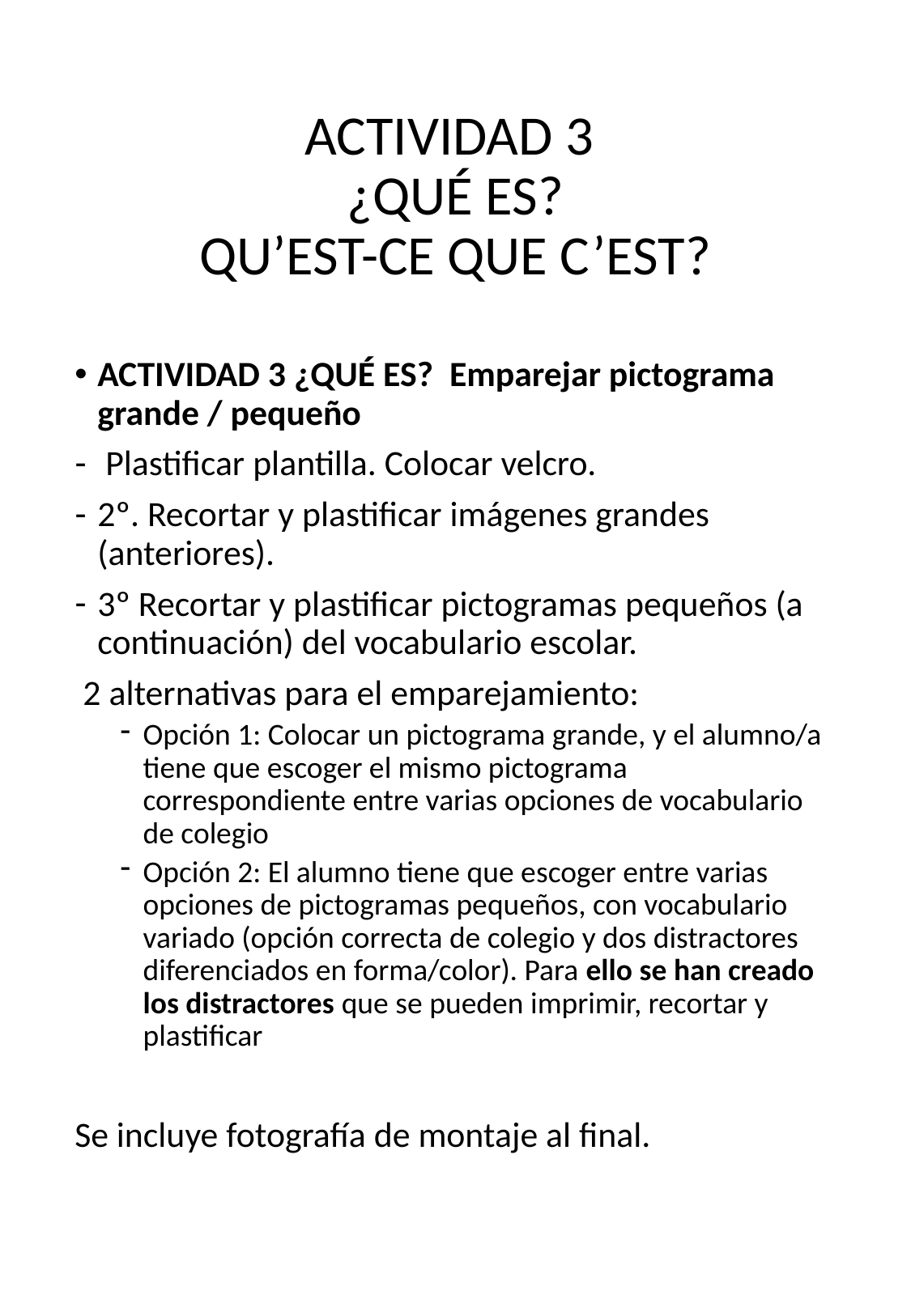

# ACTIVIDAD 3 ¿QUÉ ES? QU’EST-CE QUE C’EST?
ACTIVIDAD 3 ¿QUÉ ES?  Emparejar pictograma grande / pequeño
 Plastificar plantilla. Colocar velcro.
2º. Recortar y plastificar imágenes grandes (anteriores).
3º Recortar y plastificar pictogramas pequeños (a continuación) del vocabulario escolar.
 2 alternativas para el emparejamiento:
Opción 1: Colocar un pictograma grande, y el alumno/a tiene que escoger el mismo pictograma correspondiente entre varias opciones de vocabulario de colegio
Opción 2: El alumno tiene que escoger entre varias opciones de pictogramas pequeños, con vocabulario variado (opción correcta de colegio y dos distractores diferenciados en forma/color). Para ello se han creado los distractores que se pueden imprimir, recortar y plastificar

Se incluye fotografía de montaje al final.